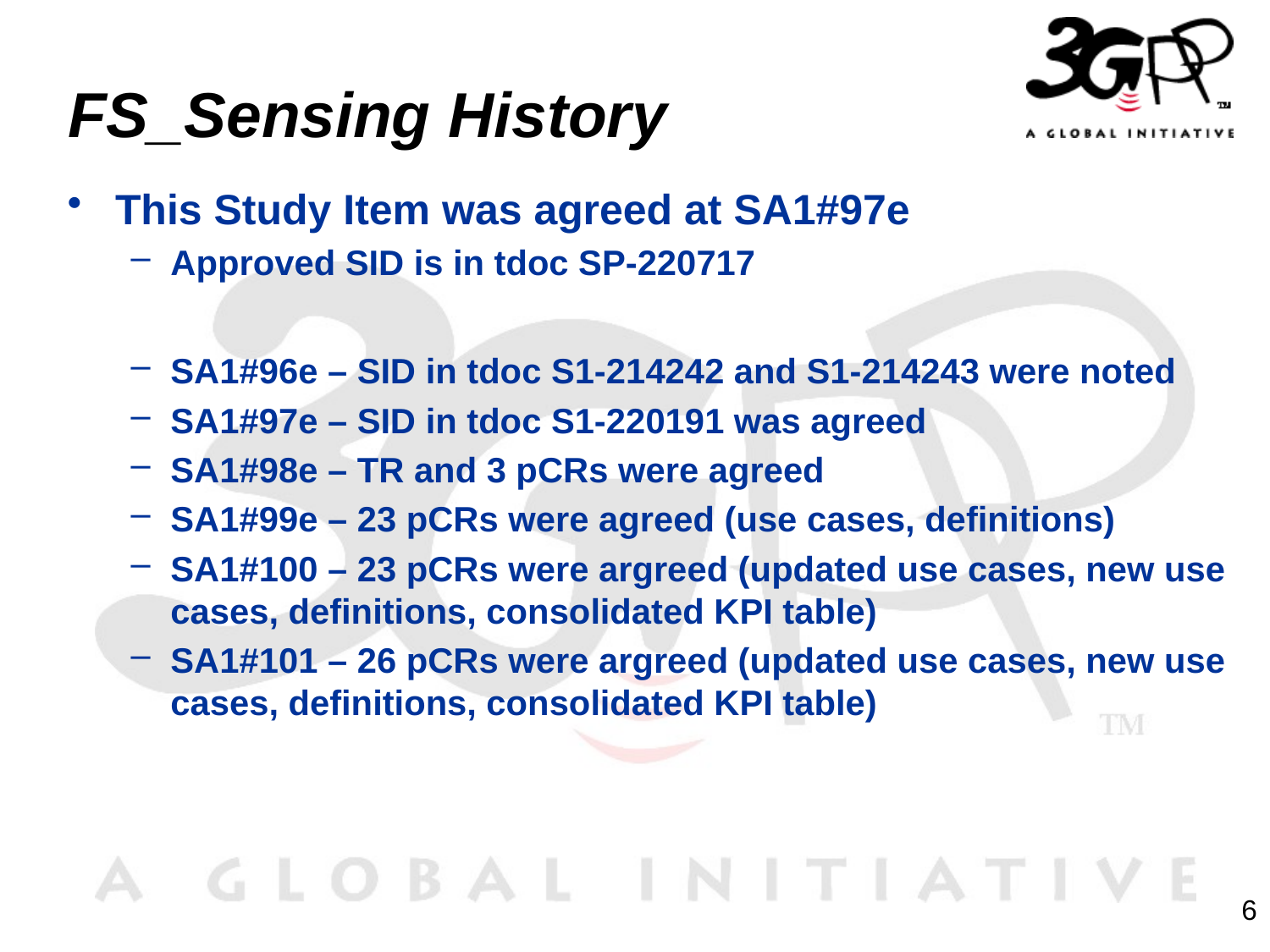

# FS_Sensing History
This Study Item was agreed at SA1#97e
Approved SID is in tdoc SP-220717

SA1#96e – SID in tdoc S1-214242 and S1-214243 were noted
SA1#97e – SID in tdoc S1-220191 was agreed
SA1#98e – TR and 3 pCRs were agreed
SA1#99e – 23 pCRs were agreed (use cases, definitions)
SA1#100 – 23 pCRs were argreed (updated use cases, new use cases, definitions, consolidated KPI table)
SA1#101 – 26 pCRs were argreed (updated use cases, new use cases, definitions, consolidated KPI table)

6